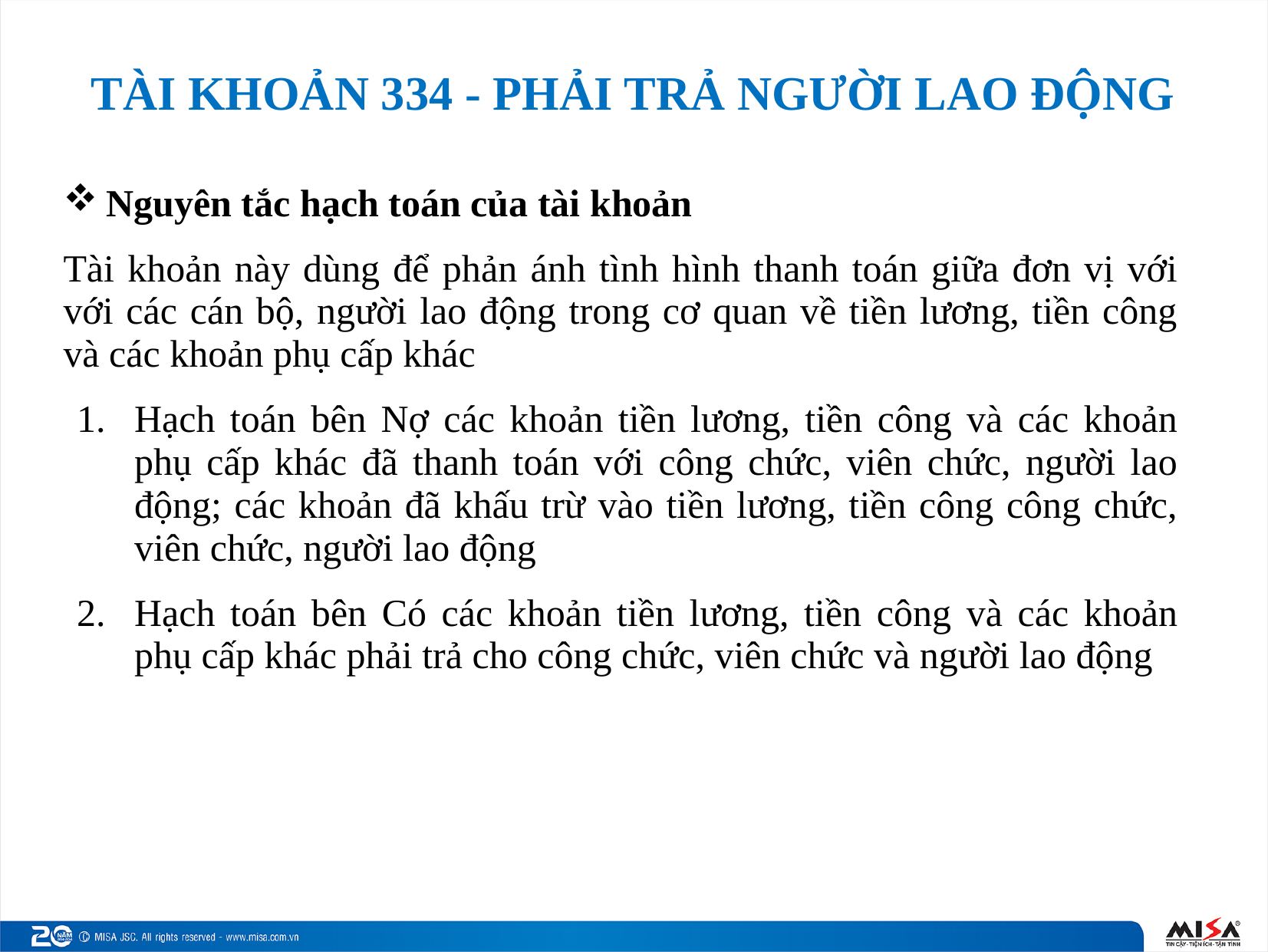

# TÀI KHOẢN 334 - PHẢI TRẢ NGƯỜI LAO ĐỘNG
Nguyên tắc hạch toán của tài khoản
Tài khoản này dùng để phản ánh tình hình thanh toán giữa đơn vị với với các cán bộ, người lao động trong cơ quan về tiền lương, tiền công và các khoản phụ cấp khác
Hạch toán bên Nợ các khoản tiền lương, tiền công và các khoản phụ cấp khác đã thanh toán với công chức, viên chức, người lao động; các khoản đã khấu trừ vào tiền lương, tiền công công chức, viên chức, người lao động
Hạch toán bên Có các khoản tiền lương, tiền công và các khoản phụ cấp khác phải trả cho công chức, viên chức và người lao động